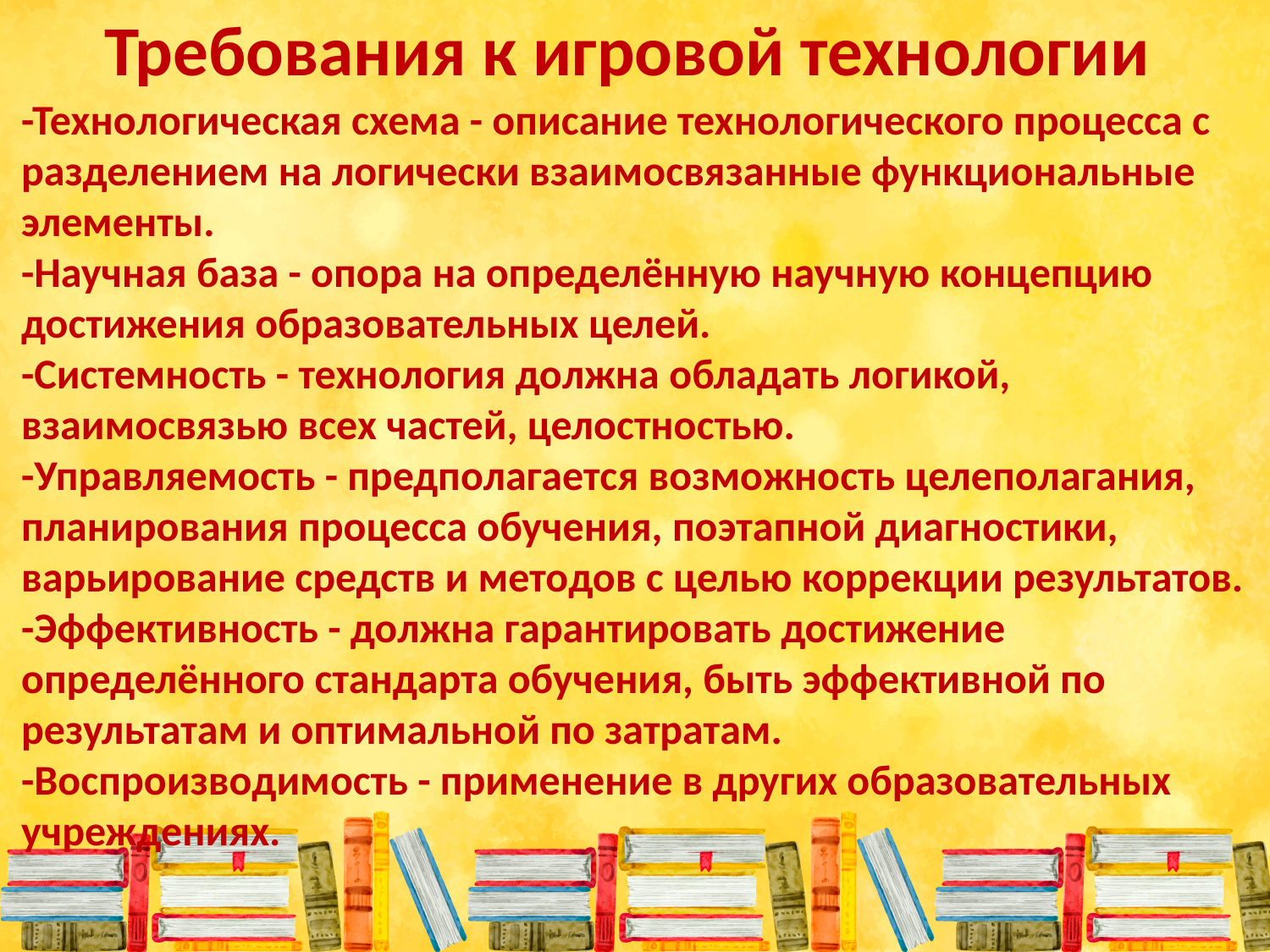

# Требования к игровой технологии
-Технологическая схема - описание технологического процесса с разделением на логически взаимосвязанные функциональные элементы.
-Научная база - опора на определённую научную концепцию достижения образовательных целей.
-Системность - технология должна обладать логикой, взаимосвязью всех частей, целостностью.
-Управляемость - предполагается возможность целеполагания, планирования процесса обучения, поэтапной диагностики, варьирование средств и методов с целью коррекции результатов.
-Эффективность - должна гарантировать достижение определённого стандарта обучения, быть эффективной по результатам и оптимальной по затратам.
-Воспроизводимость - применение в других образовательных учреждениях.